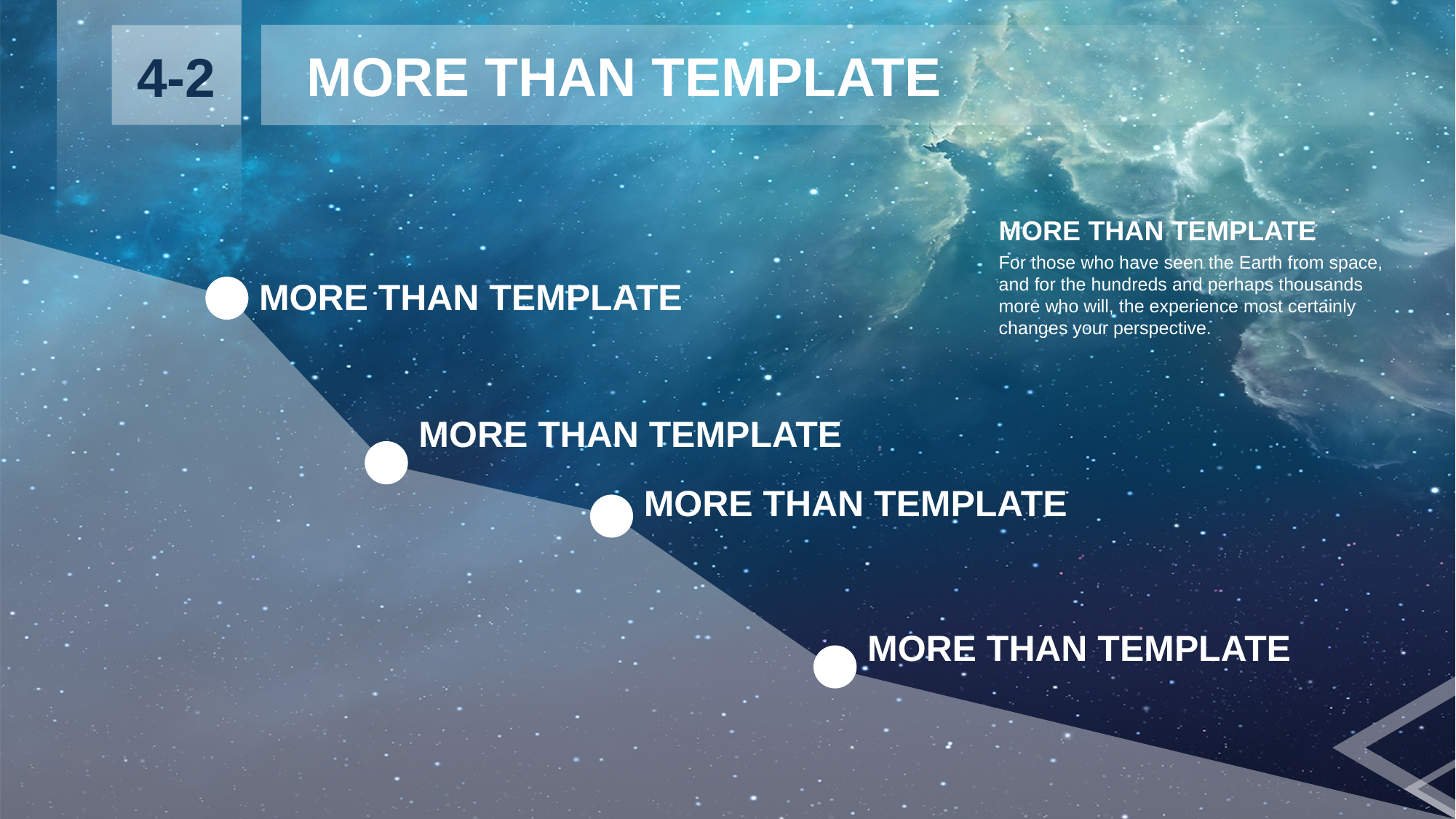

4-2

MORE THAN TEMPLATE
MORE THAN TEMPLATE
For those who have seen the Earth from space, and for the hundreds and perhaps thousands more who will, the experience most certainly changes your perspective.

MORE THAN TEMPLATE

MORE THAN TEMPLATE

MORE THAN TEMPLATE

MORE THAN TEMPLATE